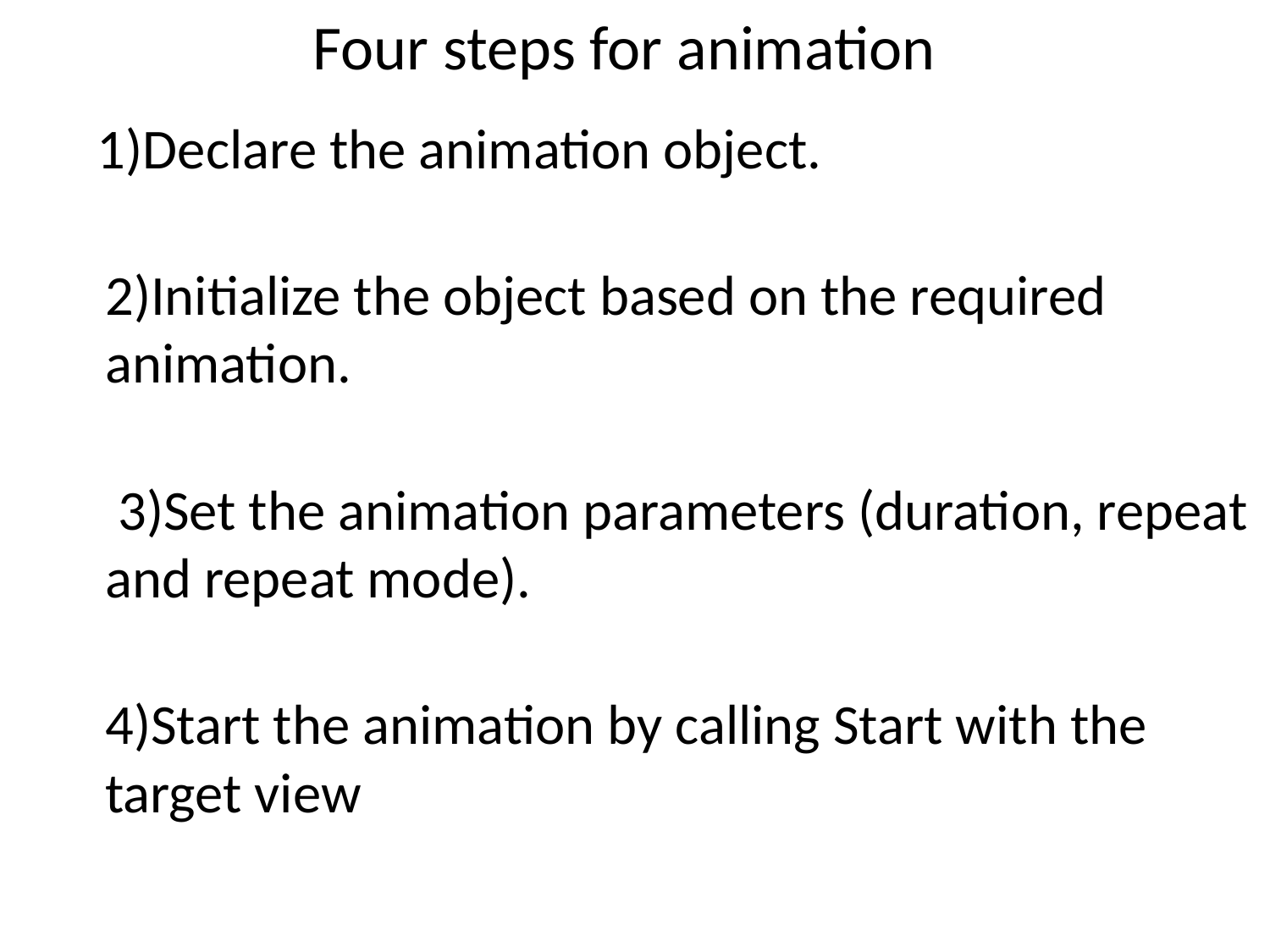

# Four steps for animation
     1)Declare the animation object.
2)Initialize the object based on the required  animation.
 3)Set the animation parameters (duration, repeat and repeat mode).
4)Start the animation by calling Start with the target view